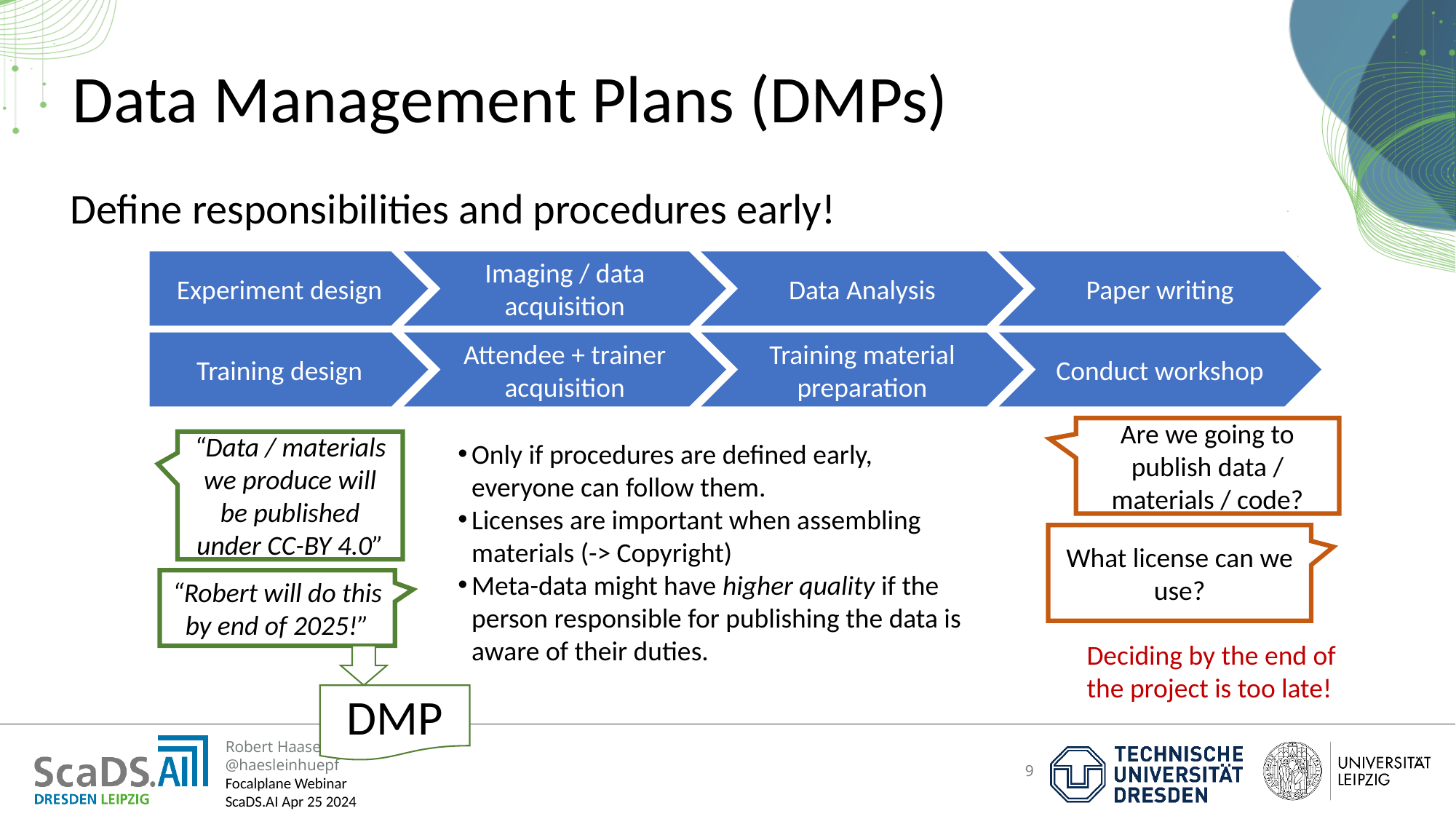

# Data Management Plans (DMPs)
Define responsibilities and procedures early!

Experiment design
Imaging / data acquisition
Data Analysis
Paper writing
Training design
Attendee + trainer acquisition
Training material preparation
Conduct workshop
Are we going to publish data / materials / code?
“Data / materials we produce will be published under CC-BY 4.0”
Only if procedures are defined early, everyone can follow them.
Licenses are important when assembling materials (-> Copyright)
Meta-data might have higher quality if the person responsible for publishing the data is aware of their duties.
What license can we use?
“Robert will do this by end of 2025!”
Deciding by the end of the project is too late!

DMP